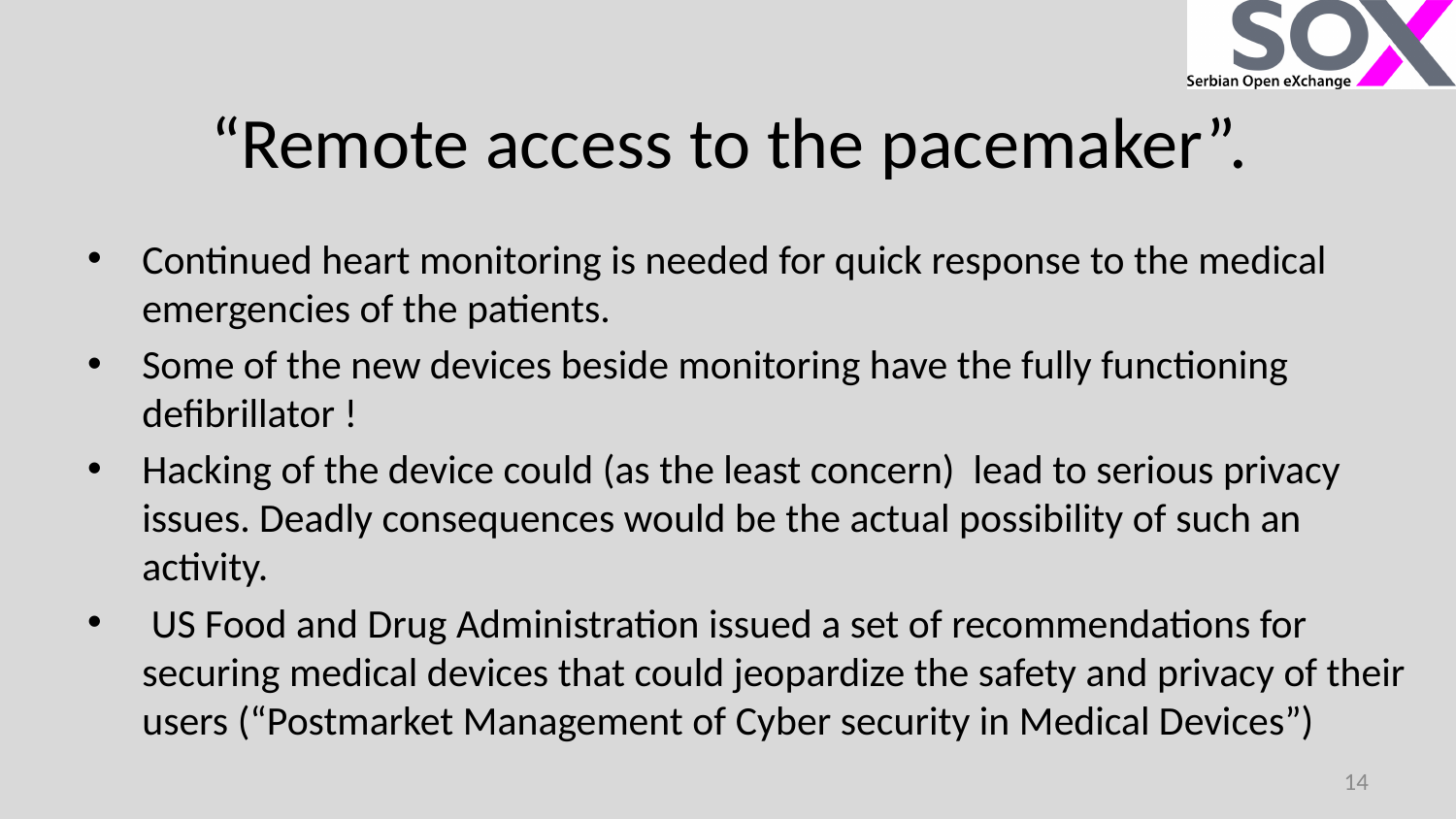

# “Remote access to the pacemaker”.
Continued heart monitoring is needed for quick response to the medical emergencies of the patients.
Some of the new devices beside monitoring have the fully functioning defibrillator !
Hacking of the device could (as the least concern)  lead to serious privacy  issues. Deadly consequences would be the actual possibility of such an activity.
 US Food and Drug Administration issued a set of recommendations for securing medical devices that could jeopardize the safety and privacy of their users (“Postmarket Management of Cyber security in Medical Devices”)
14